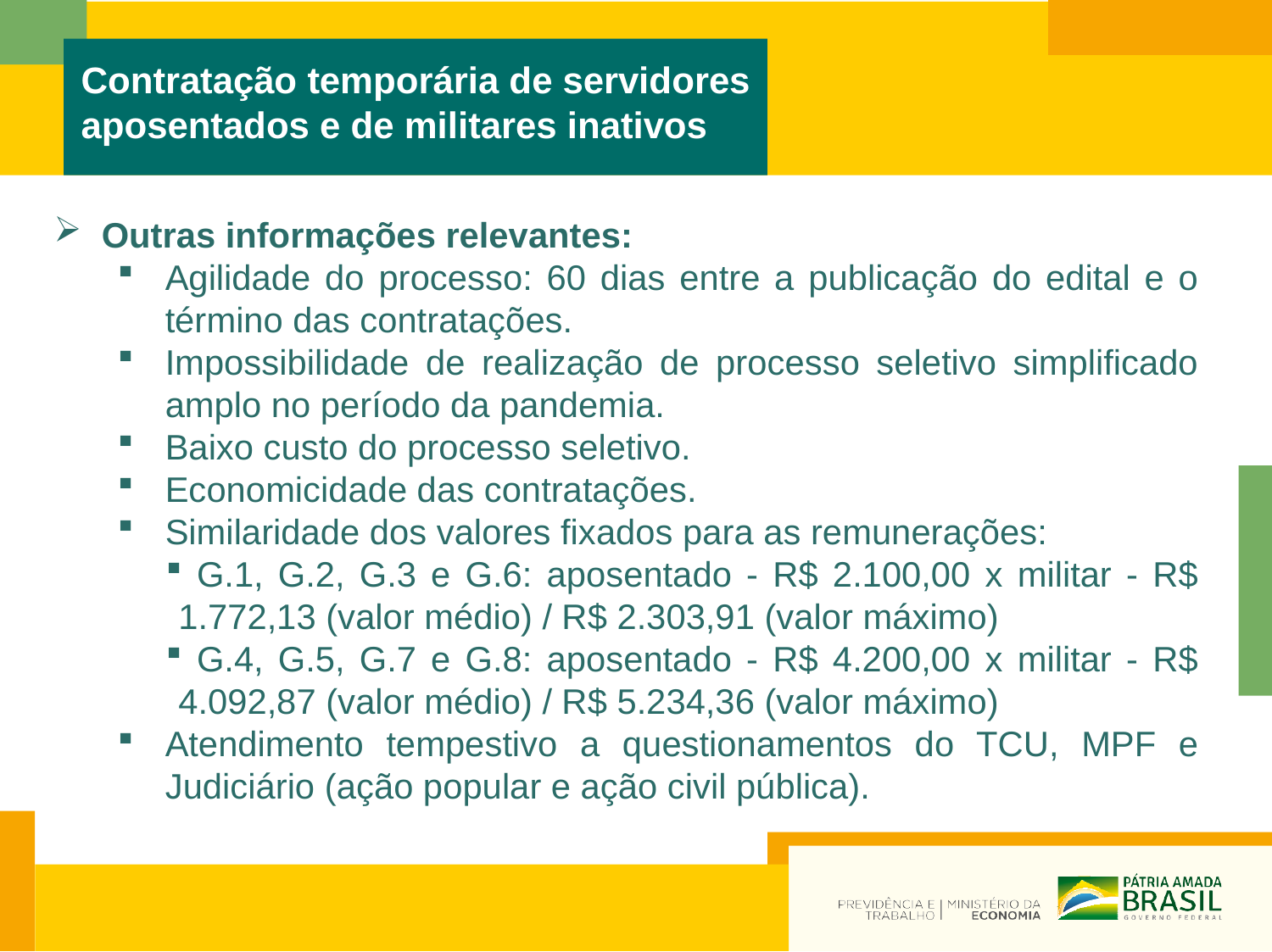

Contratação temporária de servidores aposentados e de militares inativos
Outras informações relevantes:
Agilidade do processo: 60 dias entre a publicação do edital e o término das contratações.
Impossibilidade de realização de processo seletivo simplificado amplo no período da pandemia.
Baixo custo do processo seletivo.
Economicidade das contratações.
Similaridade dos valores fixados para as remunerações:
 G.1, G.2, G.3 e G.6: aposentado - R$ 2.100,00 x militar - R$ 1.772,13 (valor médio) / R$ 2.303,91 (valor máximo)
 G.4, G.5, G.7 e G.8: aposentado - R$ 4.200,00 x militar - R$ 4.092,87 (valor médio) / R$ 5.234,36 (valor máximo)
Atendimento tempestivo a questionamentos do TCU, MPF e Judiciário (ação popular e ação civil pública).